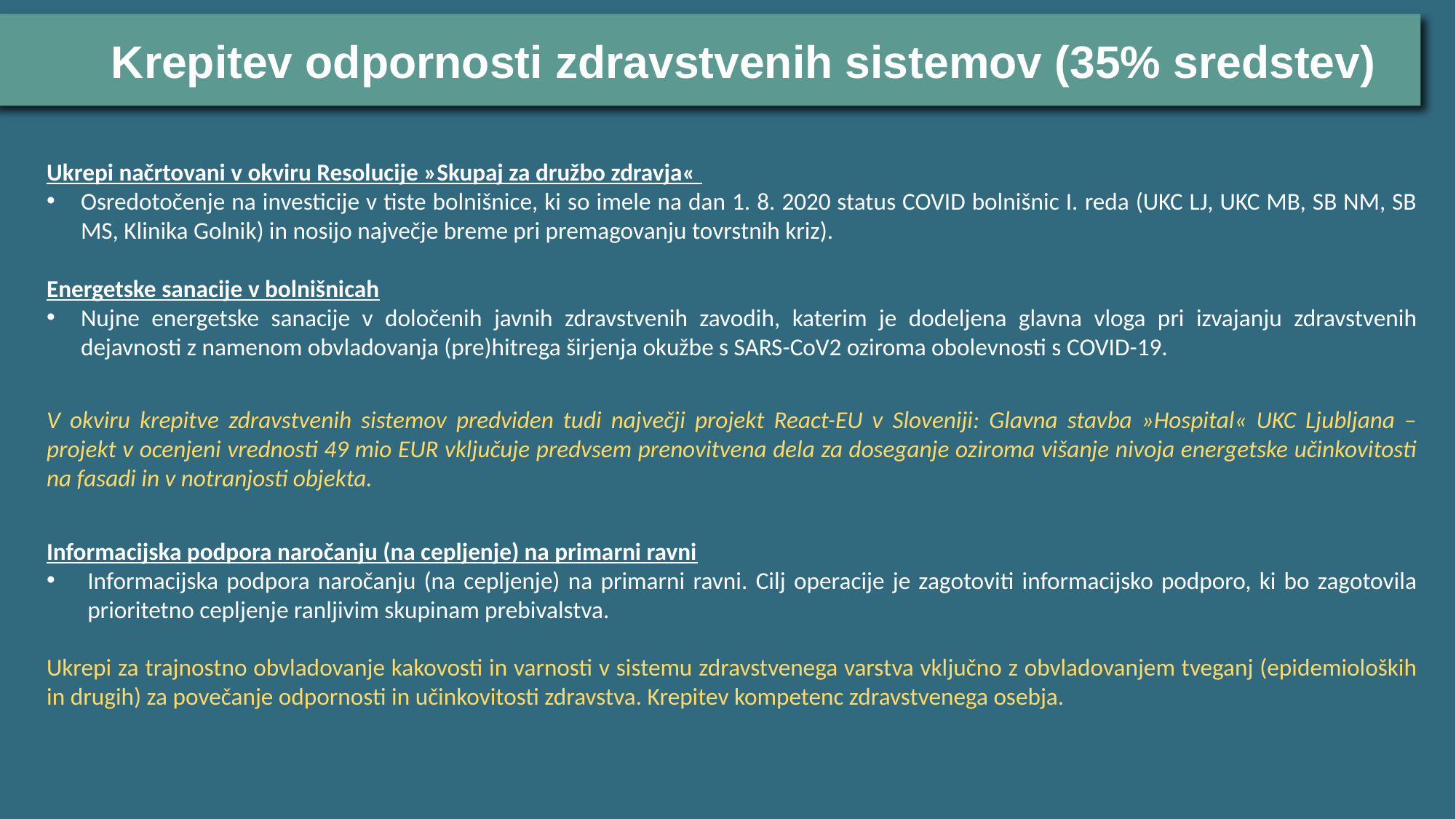

Krepitev odpornosti zdravstvenih sistemov (35% sredstev)

### Chart

| Category |
|---|

Ukrepi načrtovani v okviru Resolucije »Skupaj za družbo zdravja«
Osredotočenje na investicije v tiste bolnišnice, ki so imele na dan 1. 8. 2020 status COVID bolnišnic I. reda (UKC LJ, UKC MB, SB NM, SB MS, Klinika Golnik) in nosijo največje breme pri premagovanju tovrstnih kriz).

Energetske sanacije v bolnišnicah
Nujne energetske sanacije v določenih javnih zdravstvenih zavodih, katerim je dodeljena glavna vloga pri izvajanju zdravstvenih dejavnosti z namenom obvladovanja (pre)hitrega širjenja okužbe s SARS-CoV2 oziroma obolevnosti s COVID-19.

V okviru krepitve zdravstvenih sistemov predviden tudi največji projekt React-EU v Sloveniji: Glavna stavba »Hospital« UKC Ljubljana – projekt v ocenjeni vrednosti 49 mio EUR vključuje predvsem prenovitvena dela za doseganje oziroma višanje nivoja energetske učinkovitosti na fasadi in v notranjosti objekta.

Informacijska podpora naročanju (na cepljenje) na primarni ravni
Informacijska podpora naročanju (na cepljenje) na primarni ravni. Cilj operacije je zagotoviti informacijsko podporo, ki bo zagotovila prioritetno cepljenje ranljivim skupinam prebivalstva.

Ukrepi za trajnostno obvladovanje kakovosti in varnosti v sistemu zdravstvenega varstva vključno z obvladovanjem tveganj (epidemioloških in drugih) za povečanje odpornosti in učinkovitosti zdravstva. Krepitev kompetenc zdravstvenega osebja.